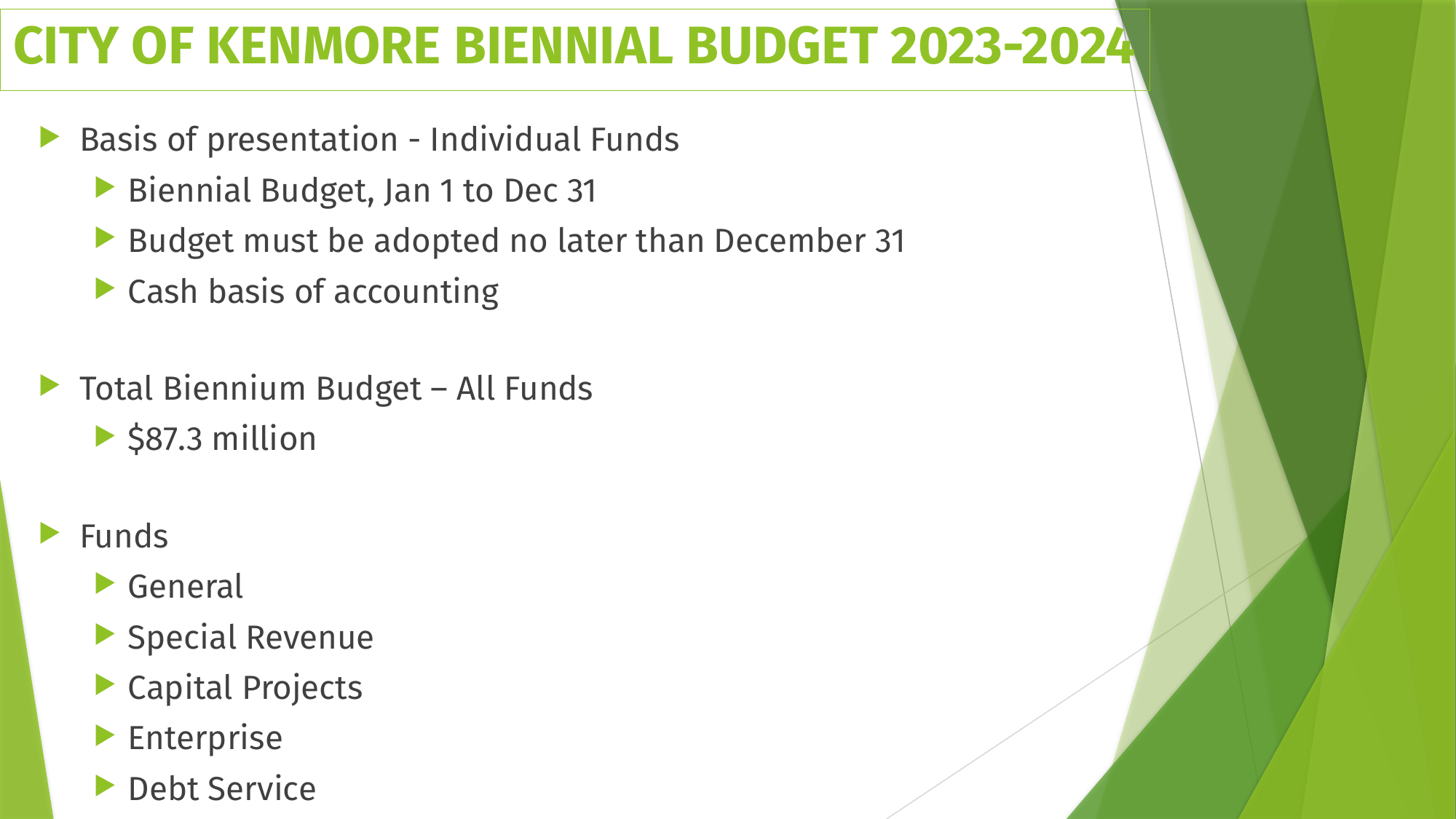

# CITY OF KENMORE BIENNIAL BUDGET 2023-2024

Basis of presentation - Individual Funds
Biennial Budget, Jan 1 to Dec 31
Budget must be adopted no later than December 31
Cash basis of accounting

Total Biennium Budget – All Funds
$87.3 million

Funds
General
Special Revenue
Capital Projects
Enterprise
Debt Service